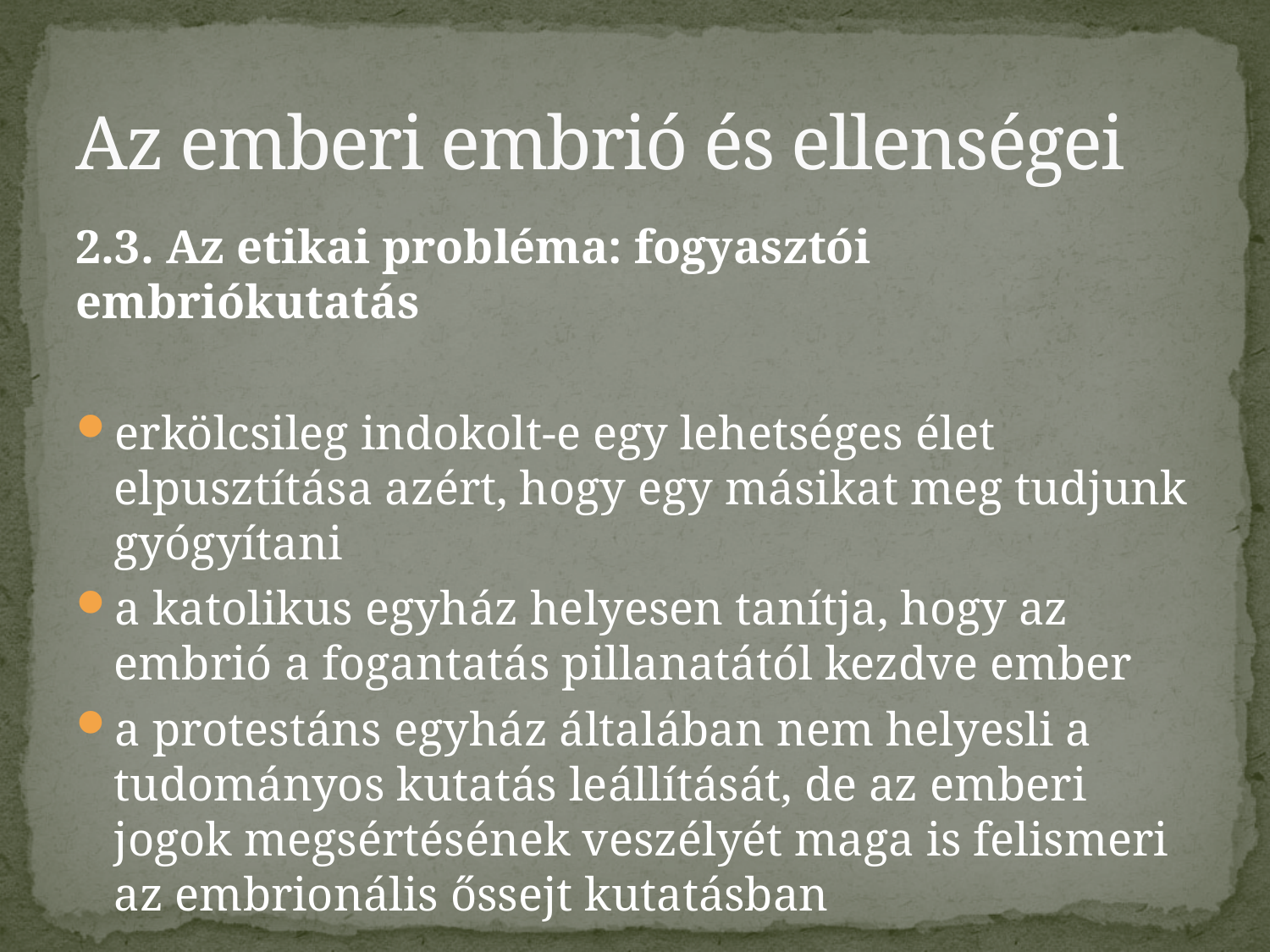

# Az emberi embrió és ellenségei
2.3. Az etikai probléma: fogyasztói embriókutatás

erkölcsileg indokolt-e egy lehetséges élet elpusztítása azért, hogy egy másikat meg tudjunk gyógyítani
a katolikus egyház helyesen tanítja, hogy az embrió a fogantatás pillanatától kezdve ember
a protestáns egyház általában nem helyesli a tudományos kutatás leállítását, de az emberi jogok megsértésének veszélyét maga is felismeri az embrionális őssejt kutatásban